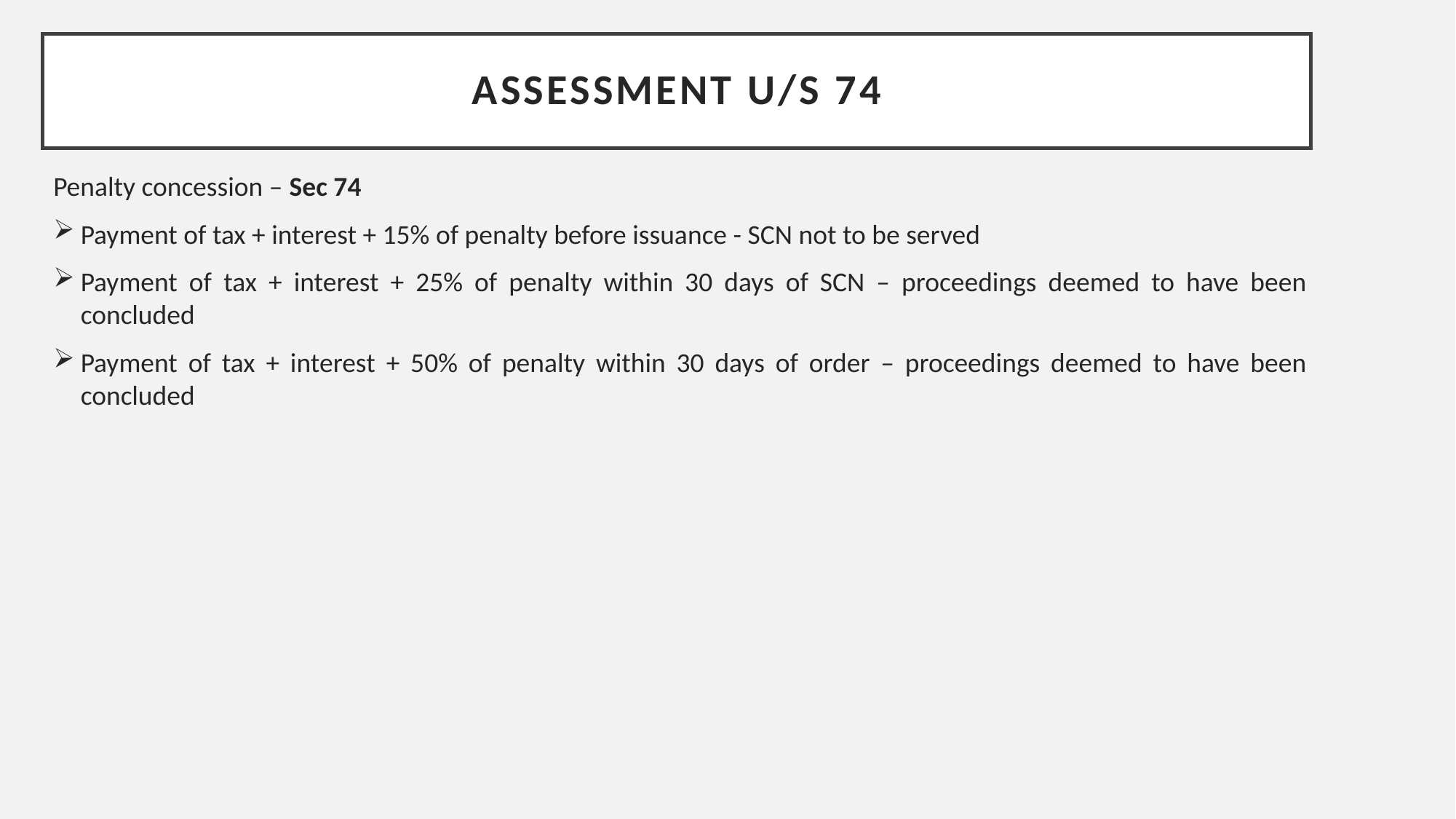

# Assessment u/s 74
Penalty concession – Sec 74
Payment of tax + interest + 15% of penalty before issuance - SCN not to be served
Payment of tax + interest + 25% of penalty within 30 days of SCN – proceedings deemed to have been concluded
Payment of tax + interest + 50% of penalty within 30 days of order – proceedings deemed to have been concluded